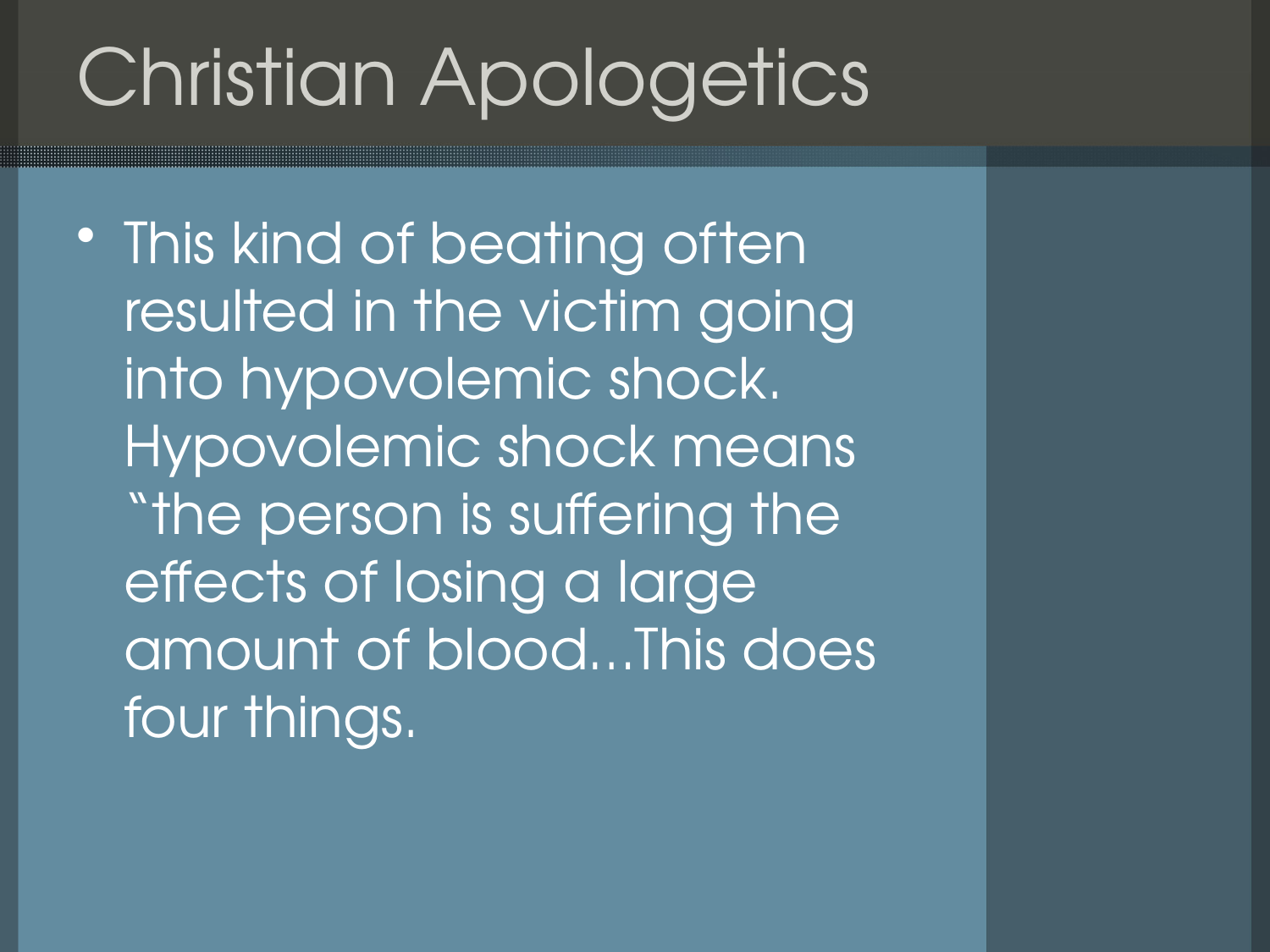

# Christian Apologetics
This kind of beating often resulted in the victim going into hypovolemic shock.  Hypovolemic shock means “the person is suffering the effects of losing a large amount of blood…This does four things.